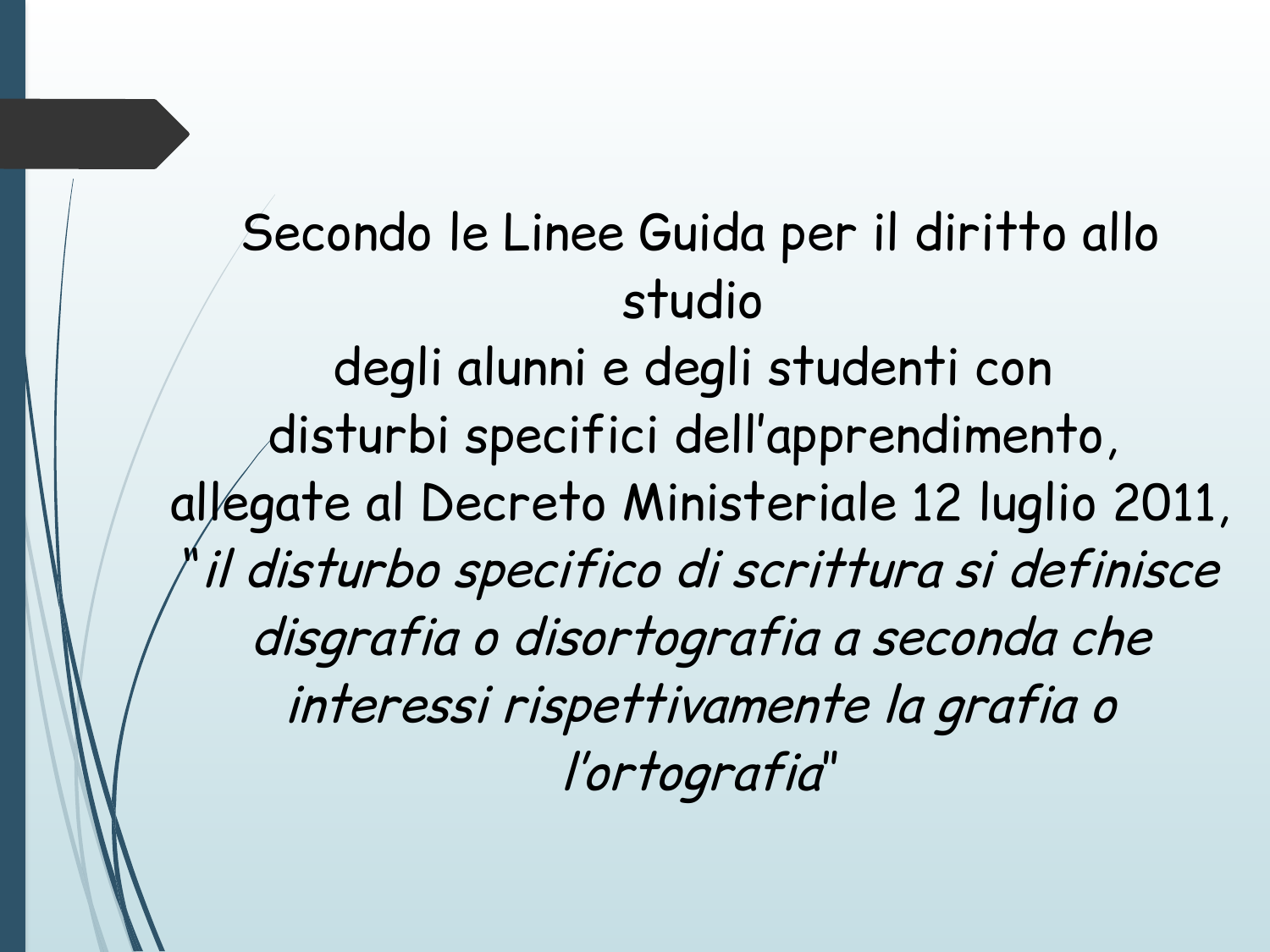

Secondo le Linee Guida per il diritto allo studio
degli alunni e degli studenti con
disturbi specifici dell’apprendimento,
allegate al Decreto Ministeriale 12 luglio 2011,
“il disturbo specifico di scrittura si definisce disgrafia o disortografia a seconda che interessi rispettivamente la grafia o l’ortografia”